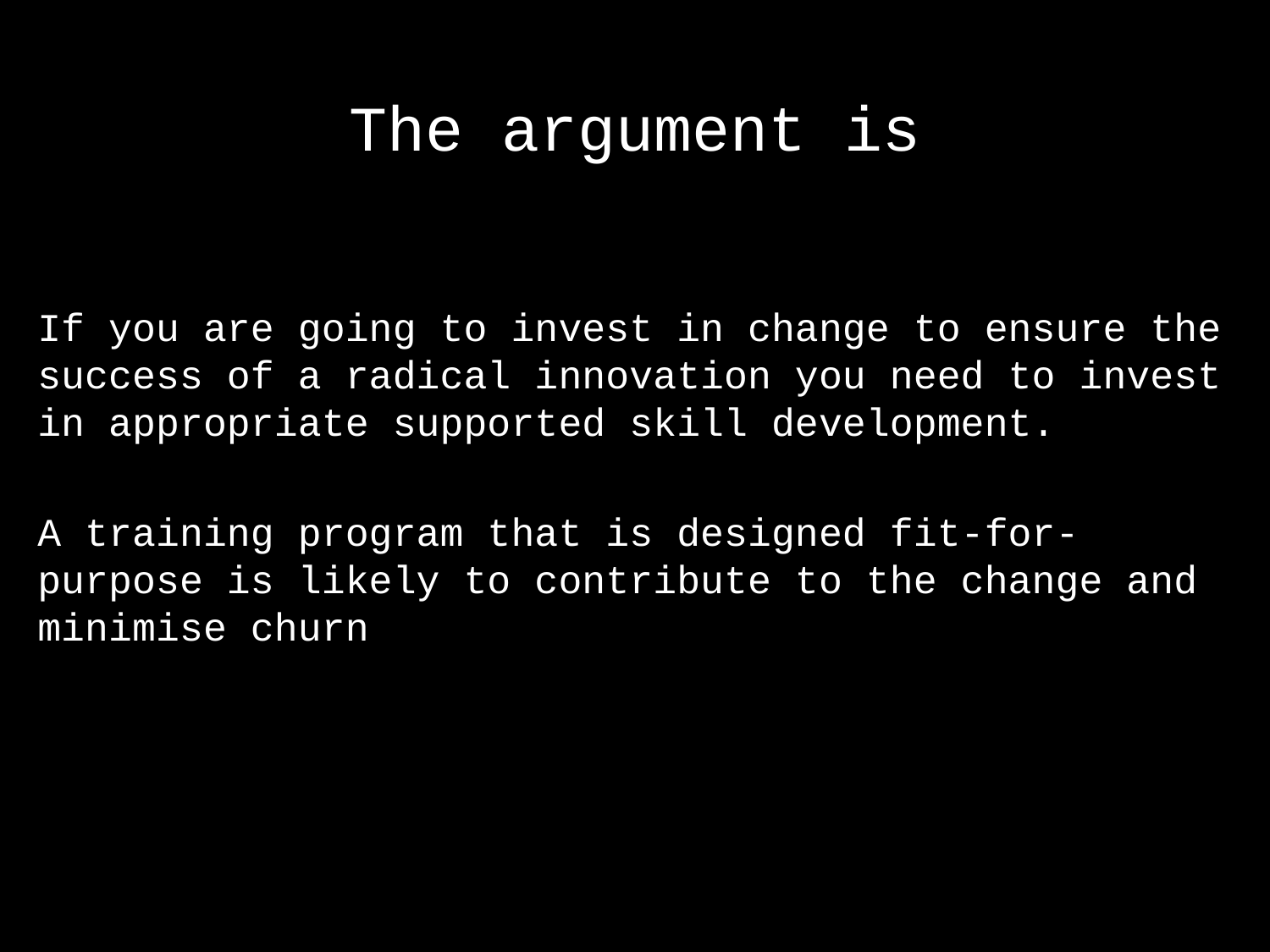

# The argument is
If you are going to invest in change to ensure the success of a radical innovation you need to invest in appropriate supported skill development.

A training program that is designed fit-for-purpose is likely to contribute to the change and minimise churn